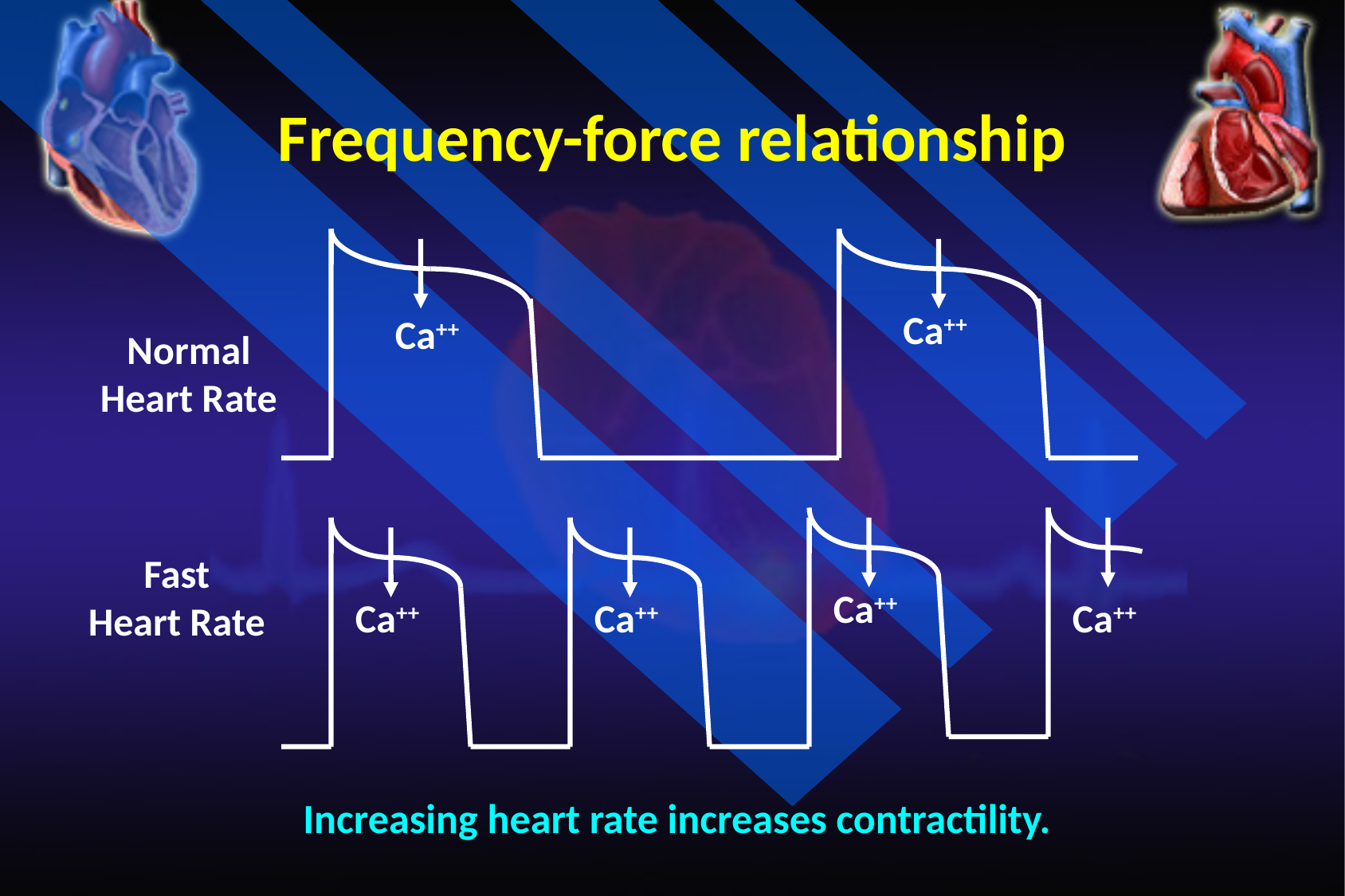

Frequency-force relationship

Ca++

Ca++
Normal
Heart Rate

Fast
Heart Rate

Ca++

Ca++
Ca++
Ca++

Increasing heart rate increases contractility.